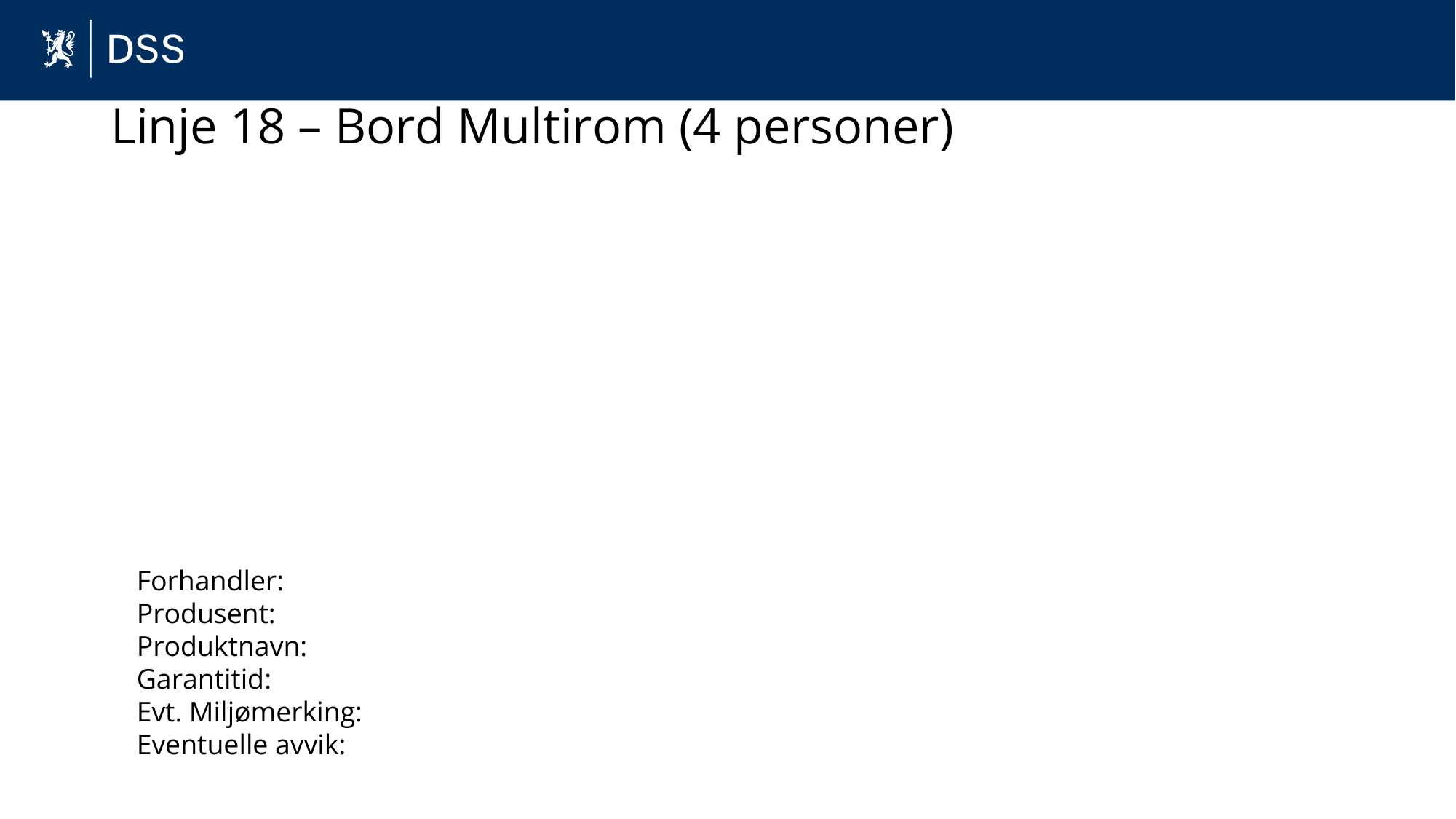

# Linje 18 – Bord Multirom (4 personer)
Forhandler:
Produsent:
Produktnavn:
Garantitid:
Evt. Miljømerking:
Eventuelle avvik: